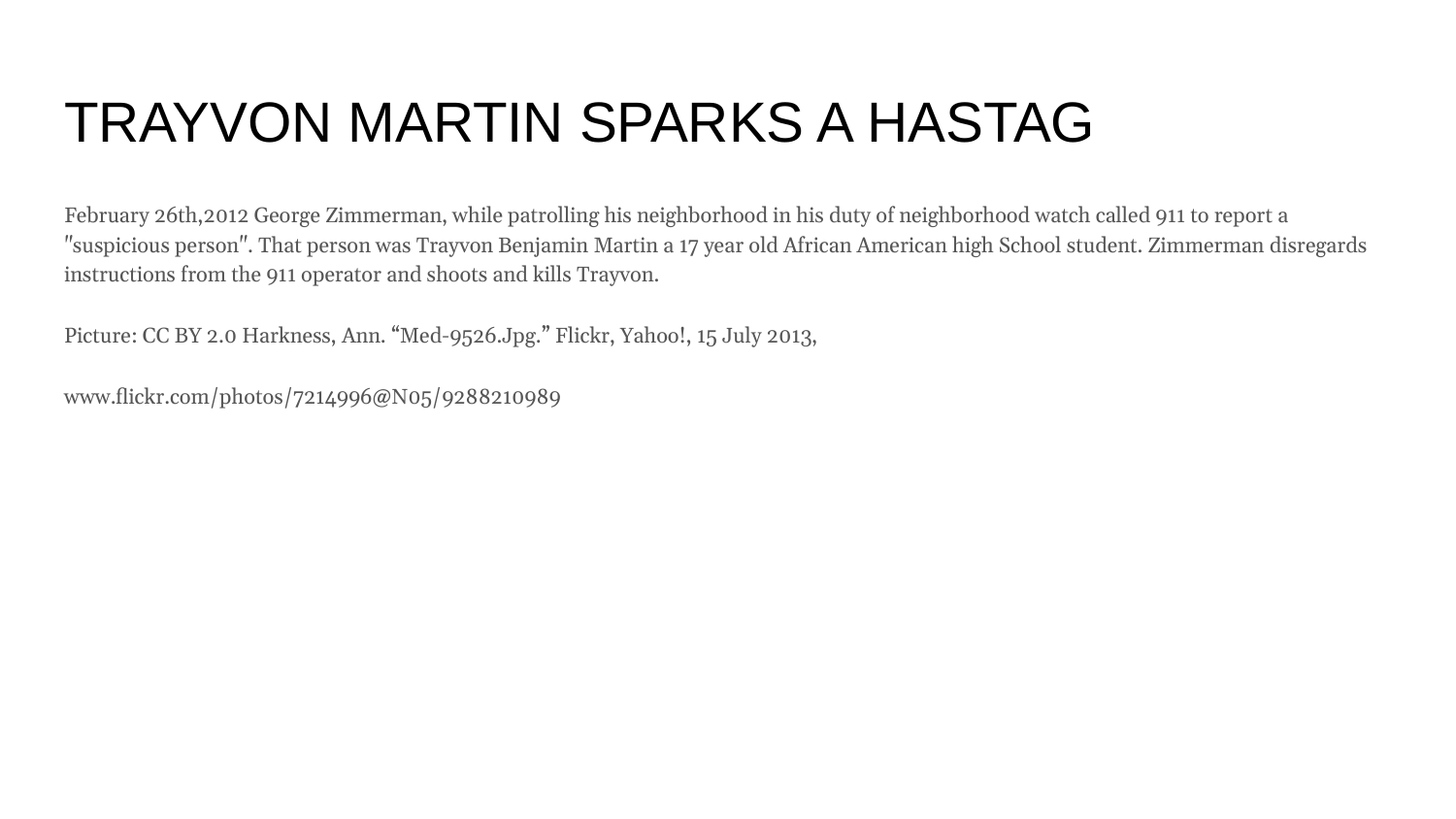

# TRAYVON MARTIN SPARKS A HASTAG
February 26th,2012 George Zimmerman, while patrolling his neighborhood in his duty of neighborhood watch called 911 to report a "suspicious person". That person was Trayvon Benjamin Martin a 17 year old African American high School student. Zimmerman disregards instructions from the 911 operator and shoots and kills Trayvon.
Picture: CC BY 2.0 Harkness, Ann. “Med-9526.Jpg.” Flickr, Yahoo!, 15 July 2013,
www.flickr.com/photos/7214996@N05/9288210989